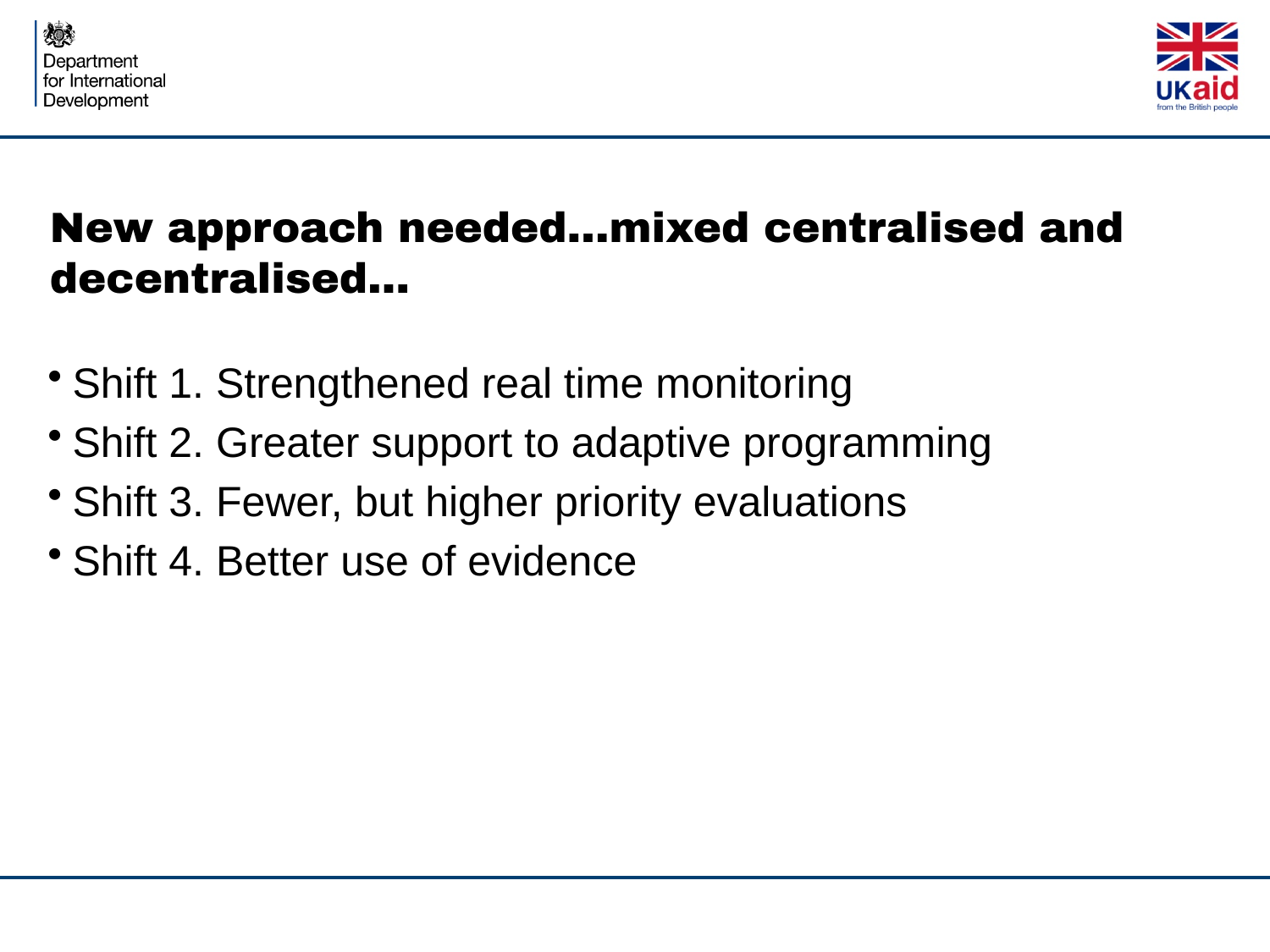

# New approach needed…mixed centralised and decentralised…
Shift 1. Strengthened real time monitoring
Shift 2. Greater support to adaptive programming
Shift 3. Fewer, but higher priority evaluations
Shift 4. Better use of evidence